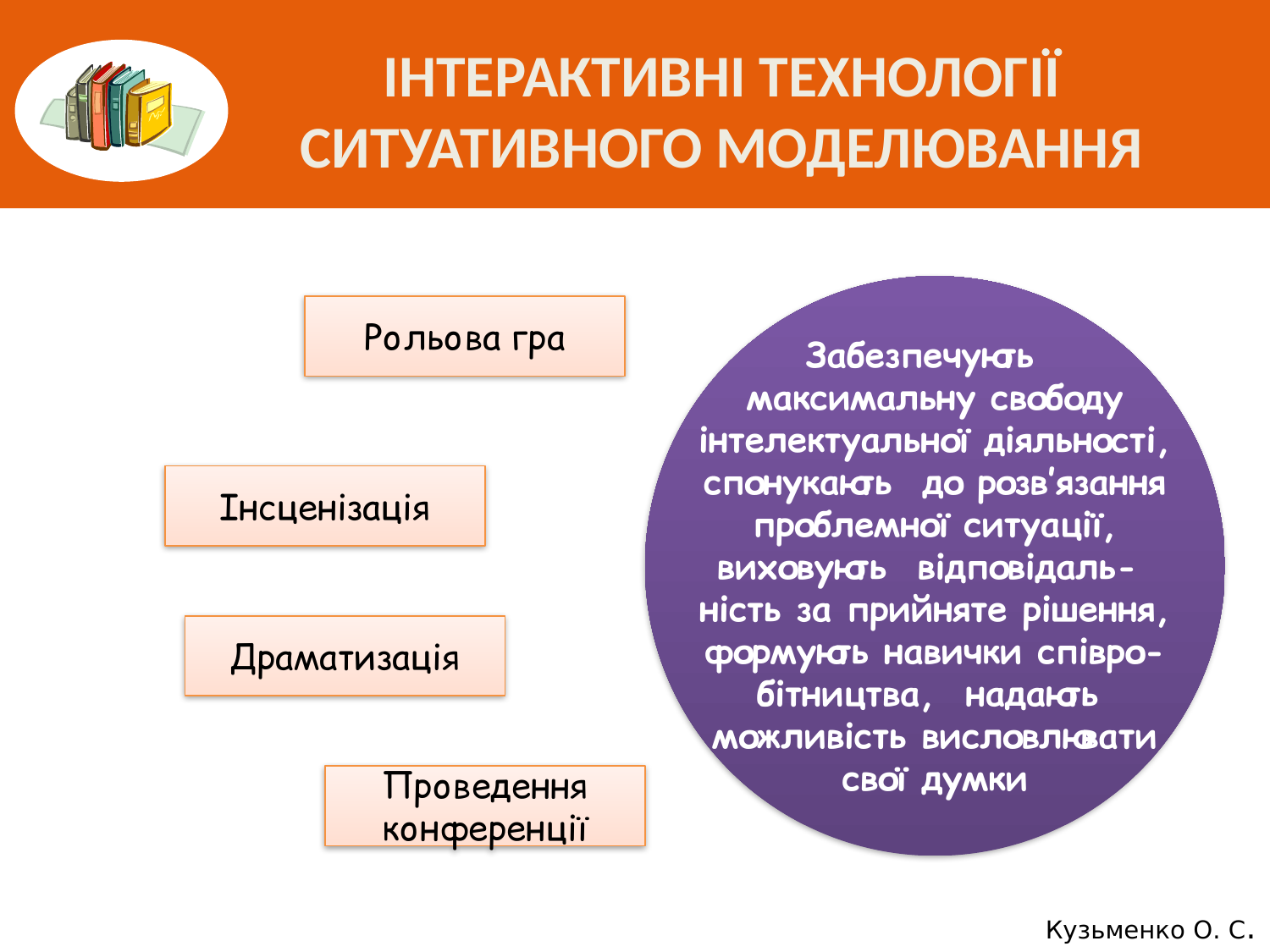

# Інтерактивні технології ситуативного моделювання

Рольова гра
Забезпечують
максимальну свободу інтелектуальної діяльності, спонукають  до розв’язання проблемної ситуації, виховують  відповідаль-  ність за прийняте рішення, формують навички співро-бітництва,  надають  можливість висловлювати свої думки

Інсценізація
Драматизація
Проведення конференції
Кузьменко О. С.